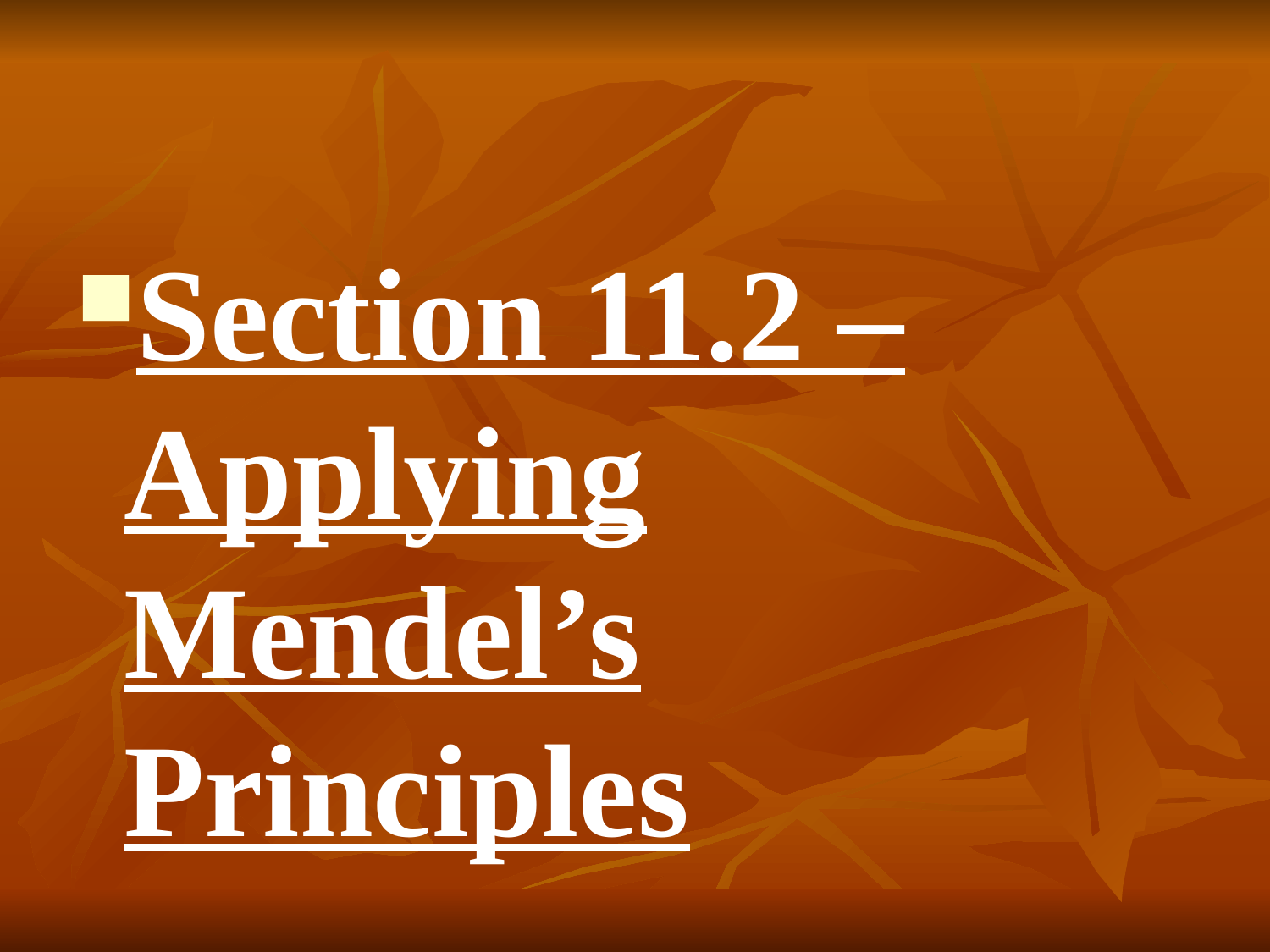

#
Section 11.2 – Applying Mendel’s Principles